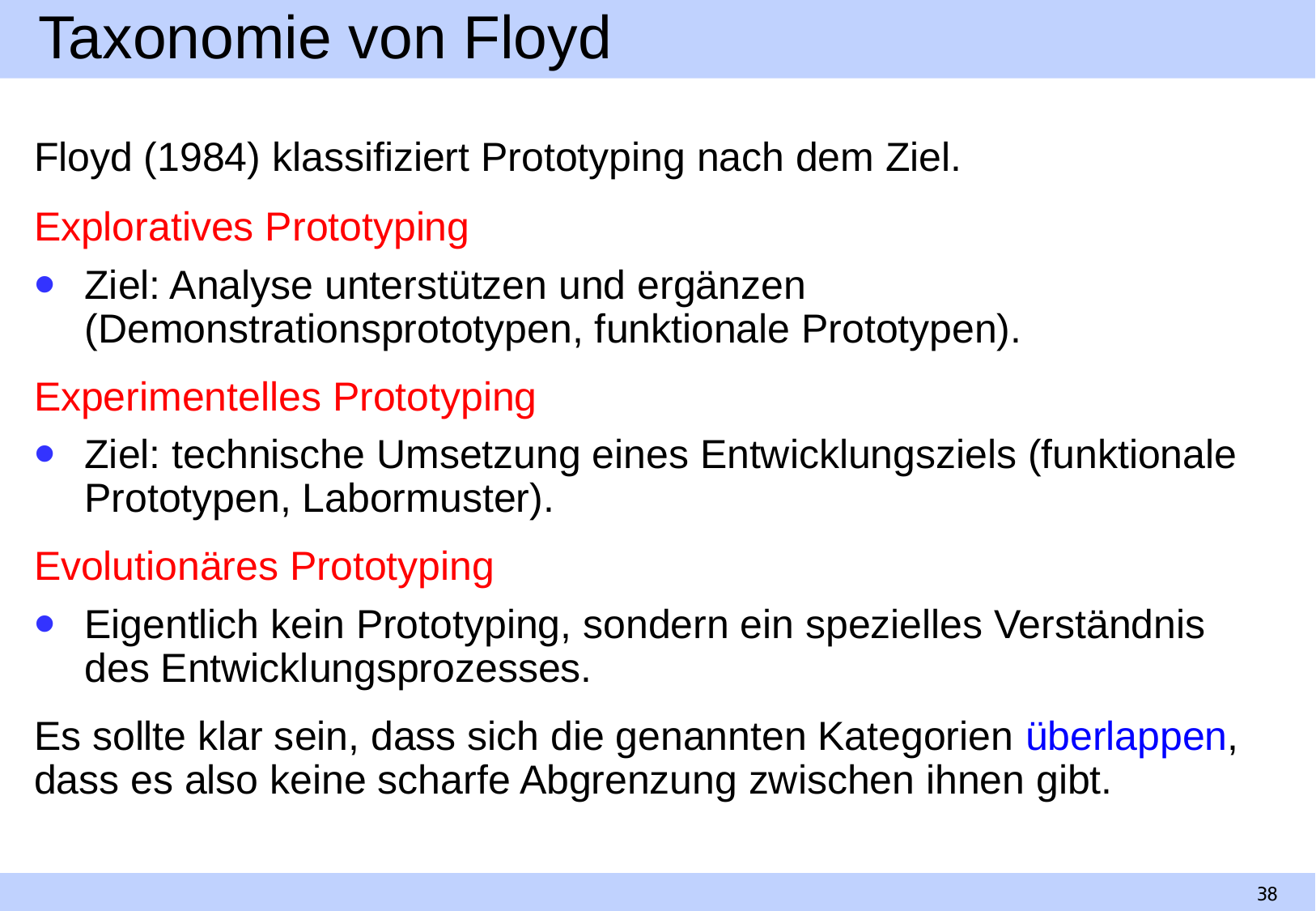

# Taxonomie von Floyd
Floyd (1984) klassifiziert Prototyping nach dem Ziel.
Exploratives Prototyping
Ziel: Analyse unterstützen und ergänzen (Demonstrationsprototypen, funktionale Prototypen).
Experimentelles Prototyping
Ziel: technische Umsetzung eines Entwicklungsziels (funktionale Prototypen, Labormuster).
Evolutionäres Prototyping
Eigentlich kein Prototyping, sondern ein spezielles Verständnis des Entwicklungsprozesses.
Es sollte klar sein, dass sich die genannten Kategorien überlappen, dass es also keine scharfe Abgrenzung zwischen ihnen gibt.

38